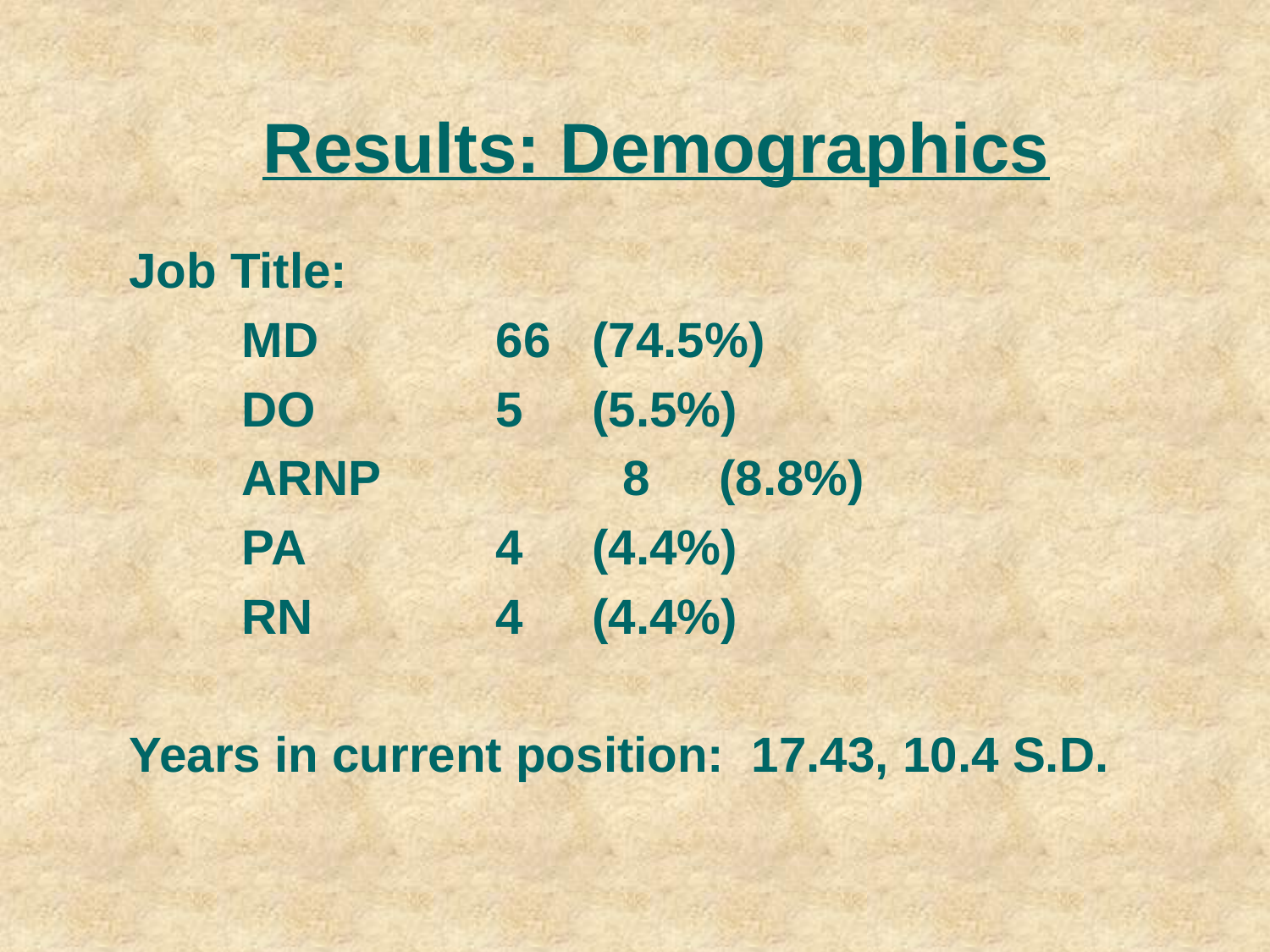

# Results: Demographics
Job Title:
	MD		66   (74.5%)
	DO		5     (5.5%)
	ARNP		8     (8.8%)
	PA		4     (4.4%)
	RN		4     (4.4%)

Years in current position:  17.43, 10.4 S.D.